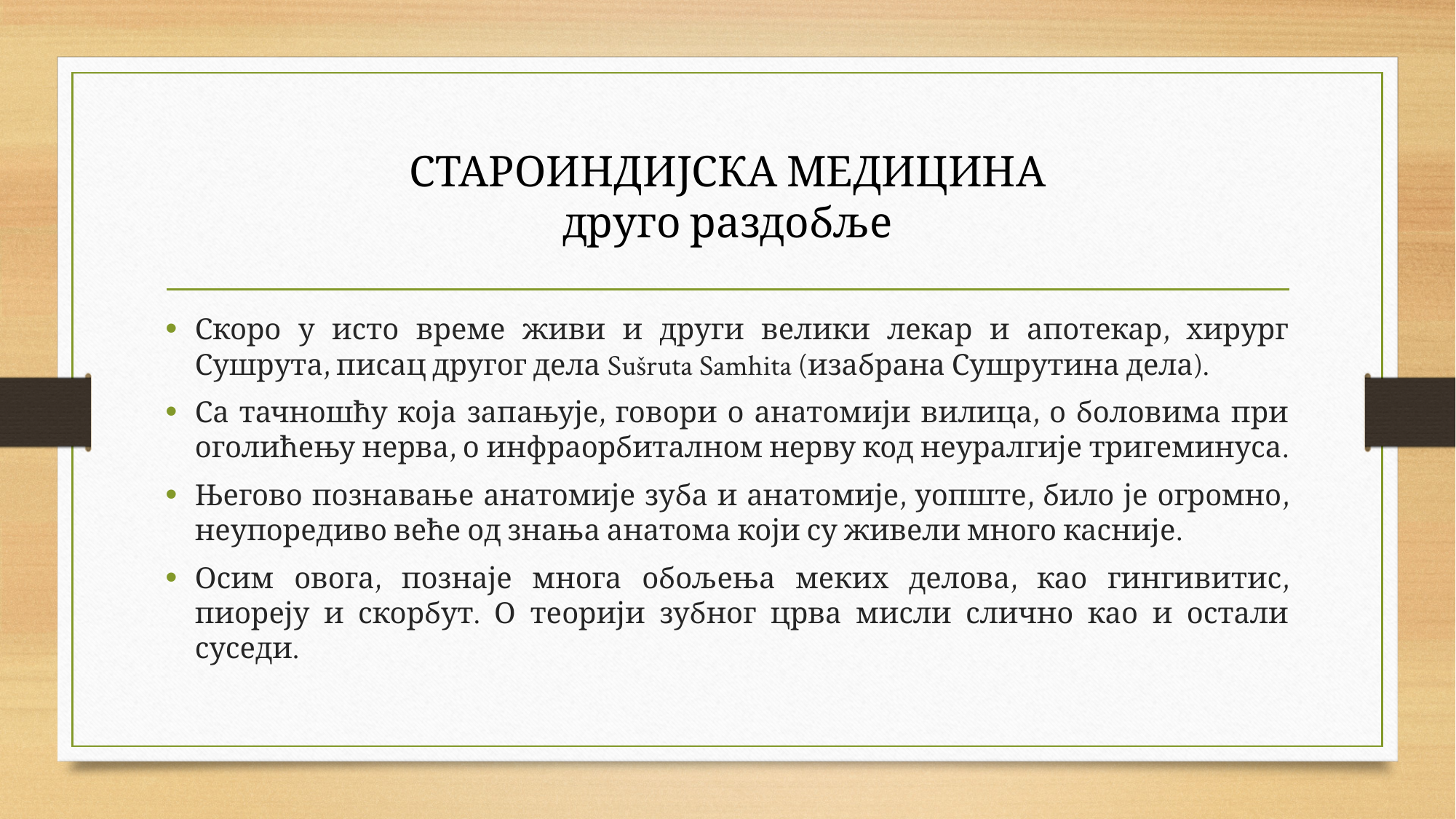

# СТАРОИНДИЈСКА МЕДИЦИНА друго раздобље
Скоро у исто време живи и други велики лекар и апотекар, хирург Сушрута, писац другог дела Sušruta Samhita (изабрана Сушрутина дела).
Са тачношћу која запањује, говори о анатомији вилица, о боловима при оголићењу нерва, о инфраорбиталном нерву код неуралгије тригеминуса.
Његово познавање анатомије зуба и анатомије, уопште, било је огромно, неупоредиво веће од знања анатома који су живели много касније.
Осим овога, познаје многа обољења меких делова, као гингивитис, пиореју и скорбут. О теорији зубног црва мисли слично као и остали суседи.